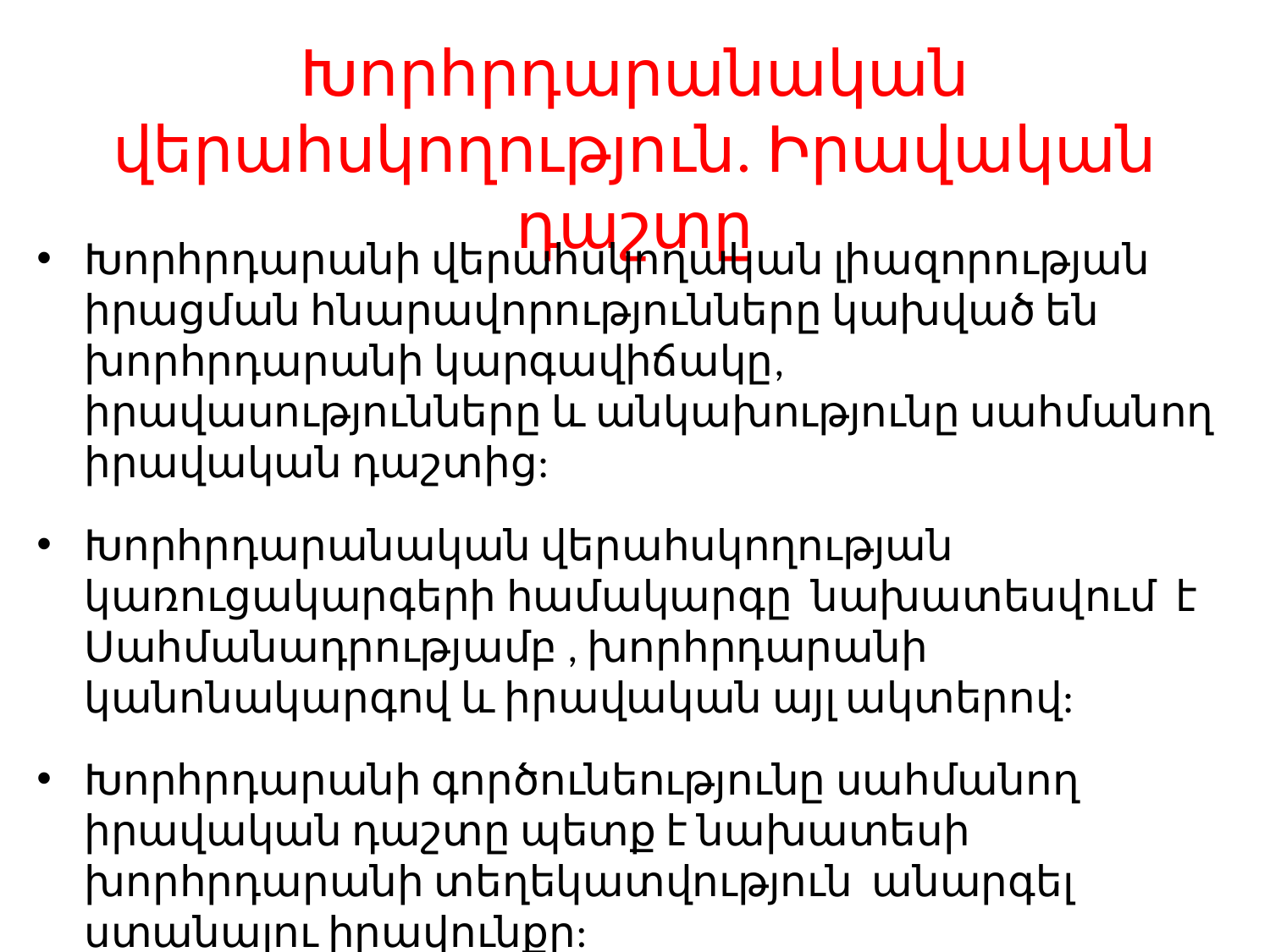

Խորհրդարանական վերահսկողություն. Իրավական դաշտը
Խորհրդարանի վերահսկողական լիազորության իրացման հնարավորությունները կախված են խորհրդարանի կարգավիճակը,  իրավասությունները և անկախությունը սահմանող իրավական դաշտից:
Խորհրդարանական վերահսկողության կառուցակարգերի համակարգը  նախատեսվում  է Սահմանադրությամբ , խորհրդարանի կանոնակարգով և իրավական այլ ակտերով:
Խորհրդարանի գործունեությունը սահմանող իրավական դաշտը պետք է նախատեսի խորհրդարանի տեղեկատվություն  անարգել  ստանալու իրավունքը:
Յուրգեն Շաց